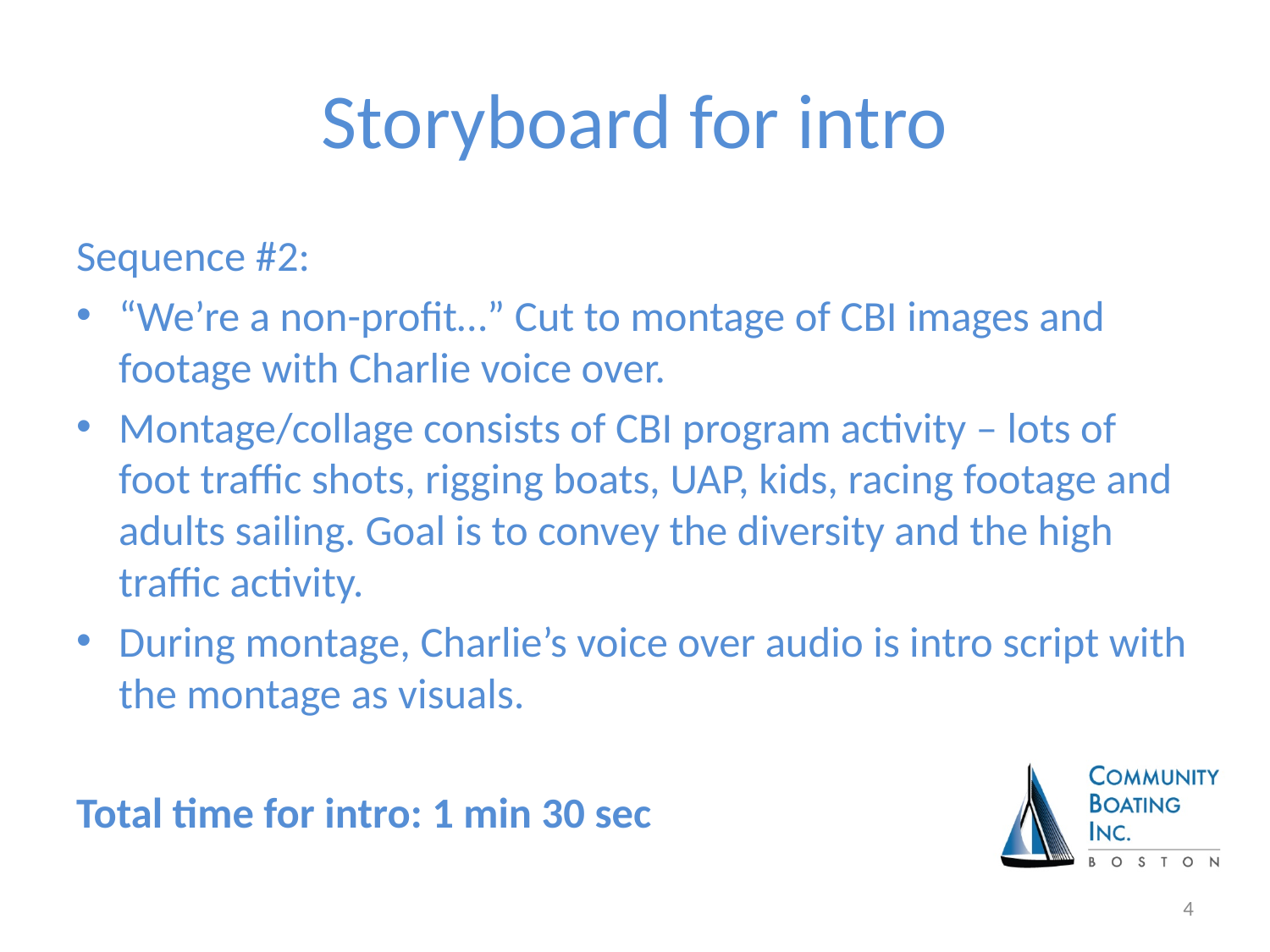

# Storyboard for intro
Sequence #2:
“We’re a non-profit…” Cut to montage of CBI images and footage with Charlie voice over.
Montage/collage consists of CBI program activity – lots of foot traffic shots, rigging boats, UAP, kids, racing footage and adults sailing. Goal is to convey the diversity and the high traffic activity.
During montage, Charlie’s voice over audio is intro script with the montage as visuals.

Total time for intro: 1 min 30 sec
4